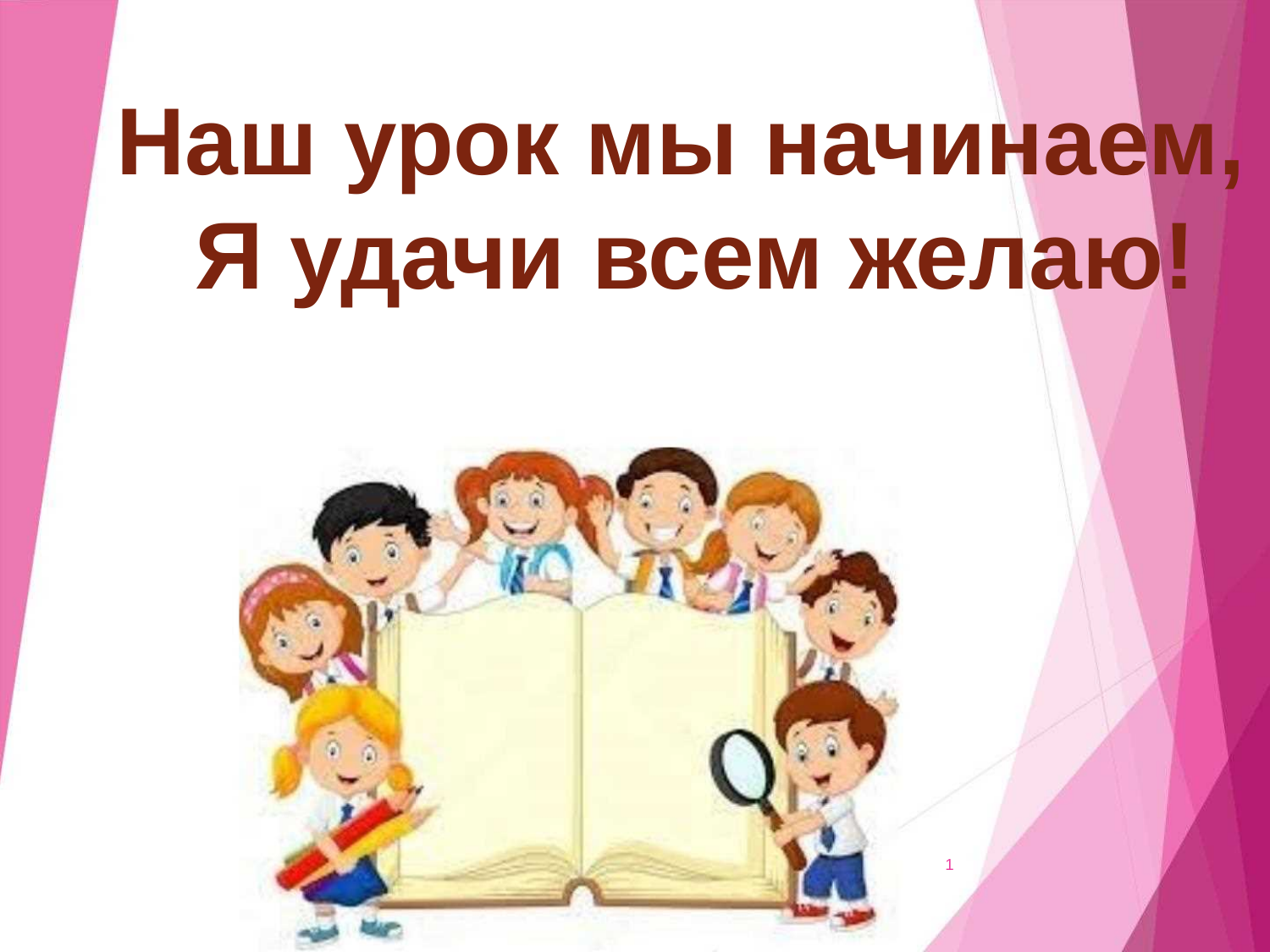

Наш урок мы начинаем,
Я удачи всем желаю!
1